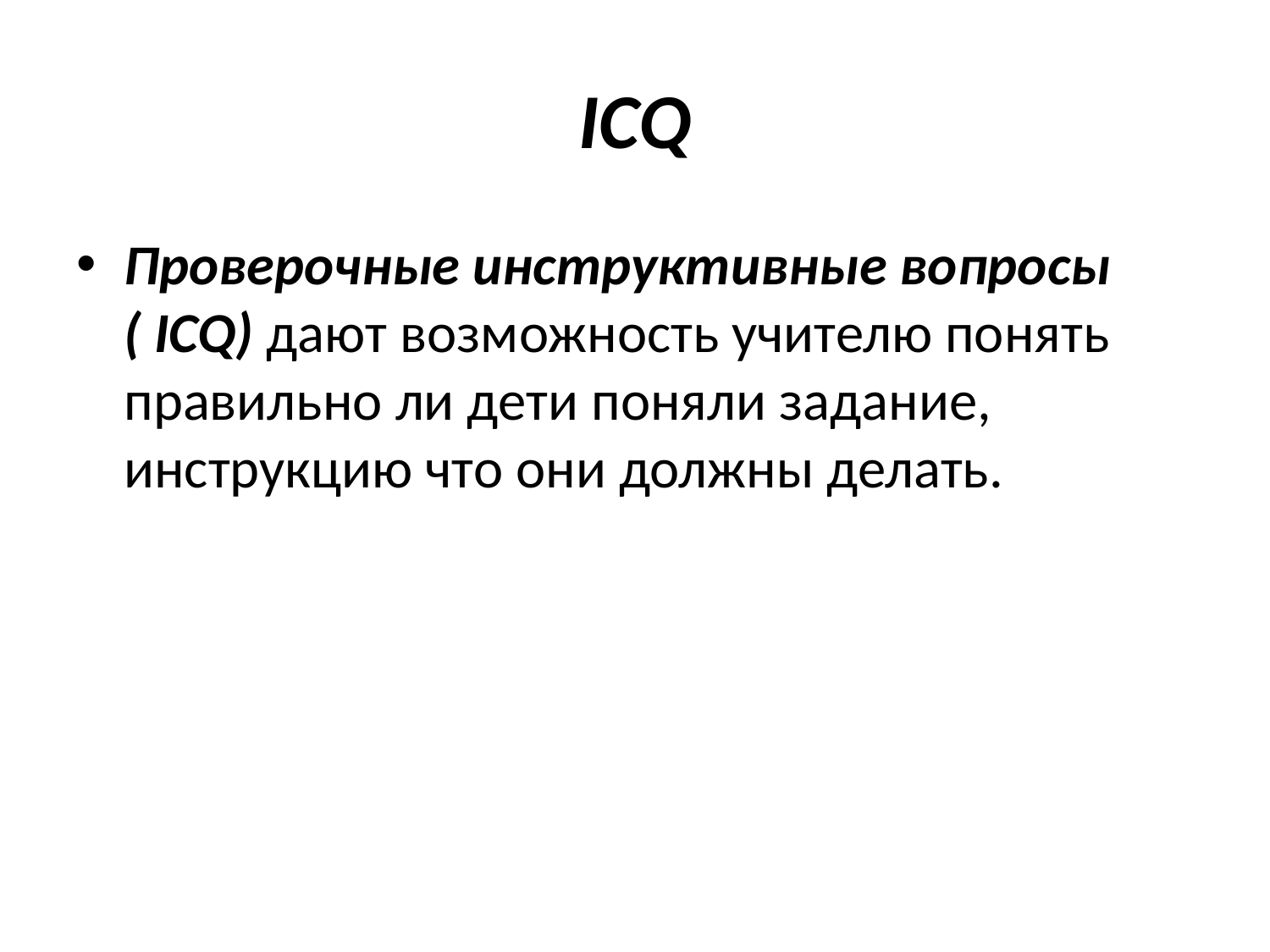

# ICQ
Проверочные инструктивные вопросы      ( ICQ) дают возможность учителю понять правильно ли дети поняли задание, инструкцию что они должны делать.